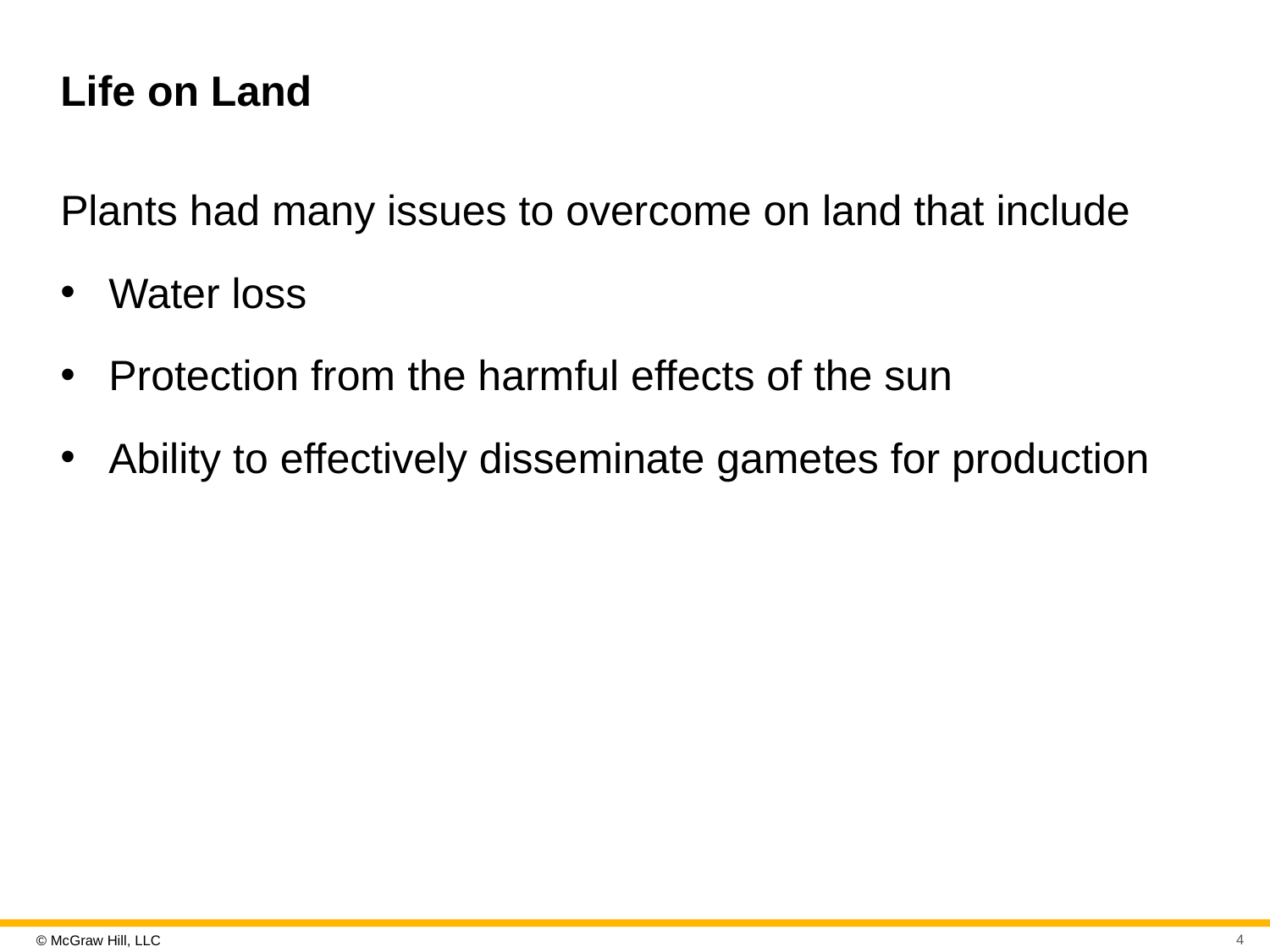

# Life on Land
Plants had many issues to overcome on land that include
Water loss
Protection from the harmful effects of the sun
Ability to effectively disseminate gametes for production
4